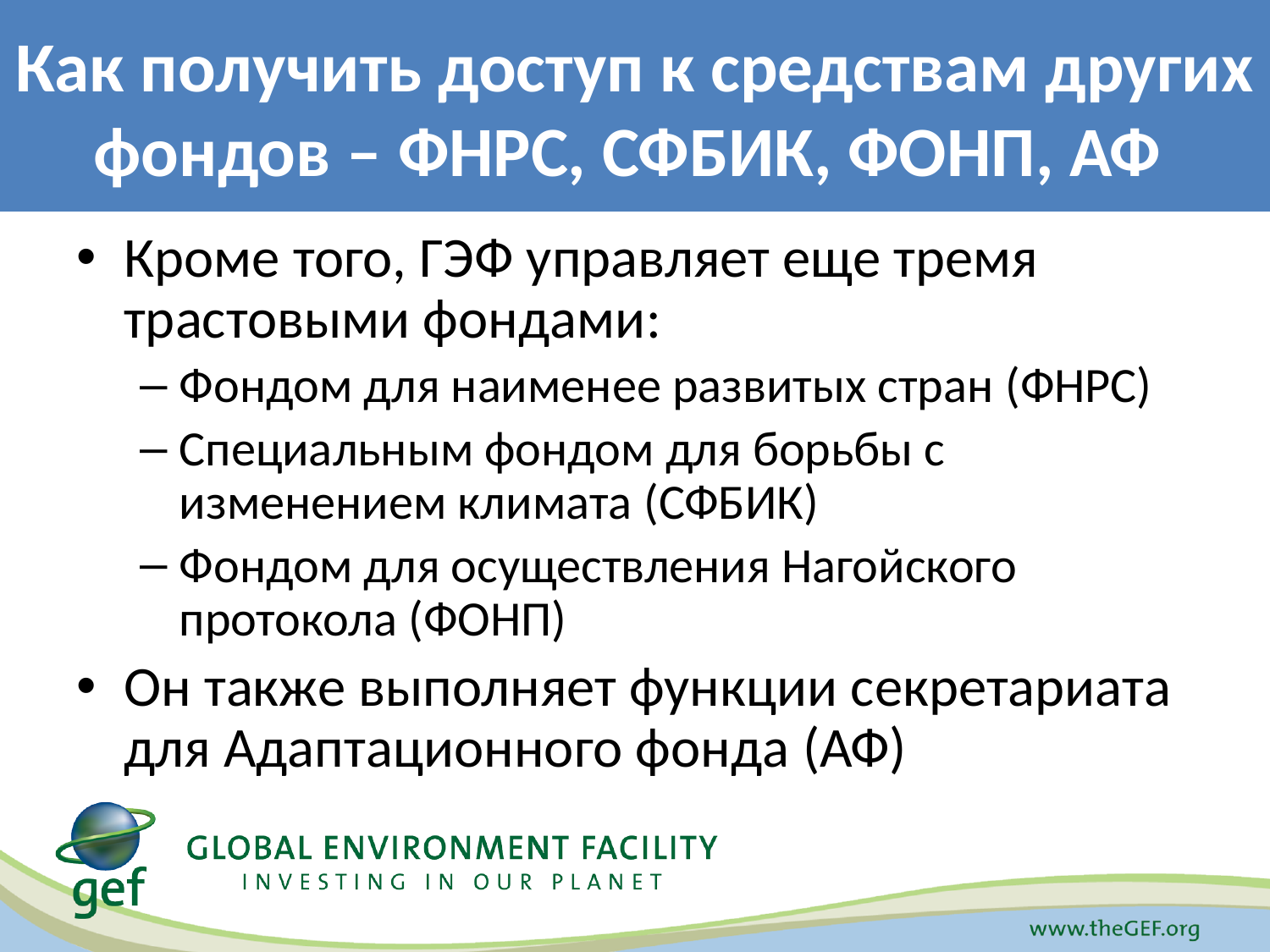

# Как получить доступ к средствам других фондов – ФНРС, СФБИК, ФОНП, АФ
Кроме того, ГЭФ управляет еще тремя трастовыми фондами:
Фондом для наименее развитых стран (ФНРС)
Специальным фондом для борьбы с изменением климата (СФБИК)
Фондом для осуществления Нагойского протокола (ФОНП)
Он также выполняет функции секретариата для Адаптационного фонда (АФ)